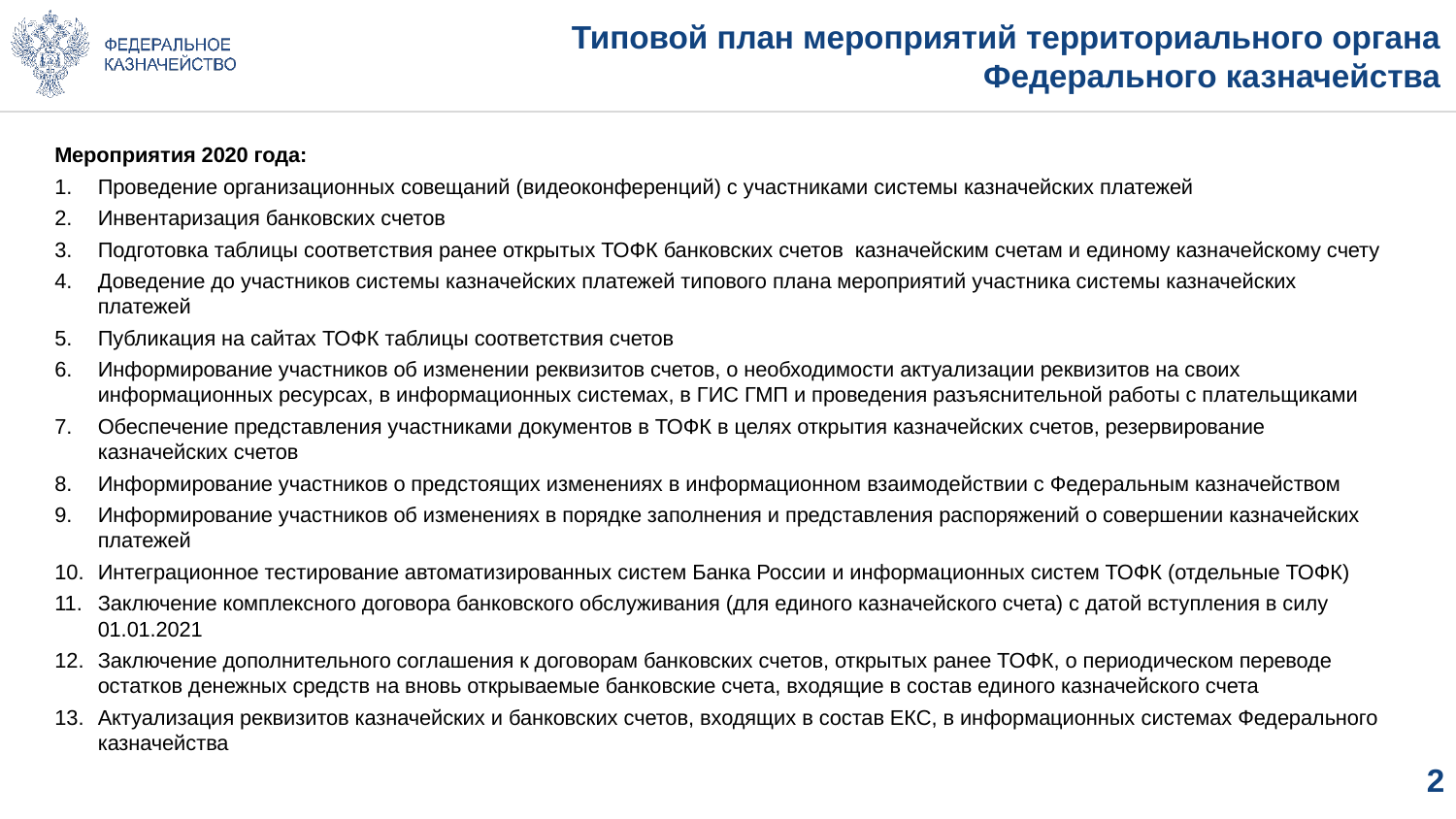

# Типовой план мероприятий территориального органа Федерального казначейства
Мероприятия 2020 года:
Проведение организационных совещаний (видеоконференций) с участниками системы казначейских платежей
Инвентаризация банковских счетов
Подготовка таблицы соответствия ранее открытых ТОФК банковских счетов  казначейским счетам и единому казначейскому счету
Доведение до участников системы казначейских платежей типового плана мероприятий участника системы казначейских платежей
Публикация на сайтах ТОФК таблицы соответствия счетов
Информирование участников об изменении реквизитов счетов, о необходимости актуализации реквизитов на своих информационных ресурсах, в информационных системах, в ГИС ГМП и проведения разъяснительной работы с плательщиками
Обеспечение представления участниками документов в ТОФК в целях открытия казначейских счетов, резервирование казначейских счетов
Информирование участников о предстоящих изменениях в информационном взаимодействии с Федеральным казначейством
Информирование участников об изменениях в порядке заполнения и представления распоряжений о совершении казначейских платежей
Интеграционное тестирование автоматизированных систем Банка России и информационных систем ТОФК (отдельные ТОФК)
Заключение комплексного договора банковского обслуживания (для единого казначейского счета) с датой вступления в силу 01.01.2021
Заключение дополнительного соглашения к договорам банковских счетов, открытых ранее ТОФК, о периодическом переводе остатков денежных средств на вновь открываемые банковские счета, входящие в состав единого казначейского счета
Актуализация реквизитов казначейских и банковских счетов, входящих в состав ЕКС, в информационных системах Федерального казначейства